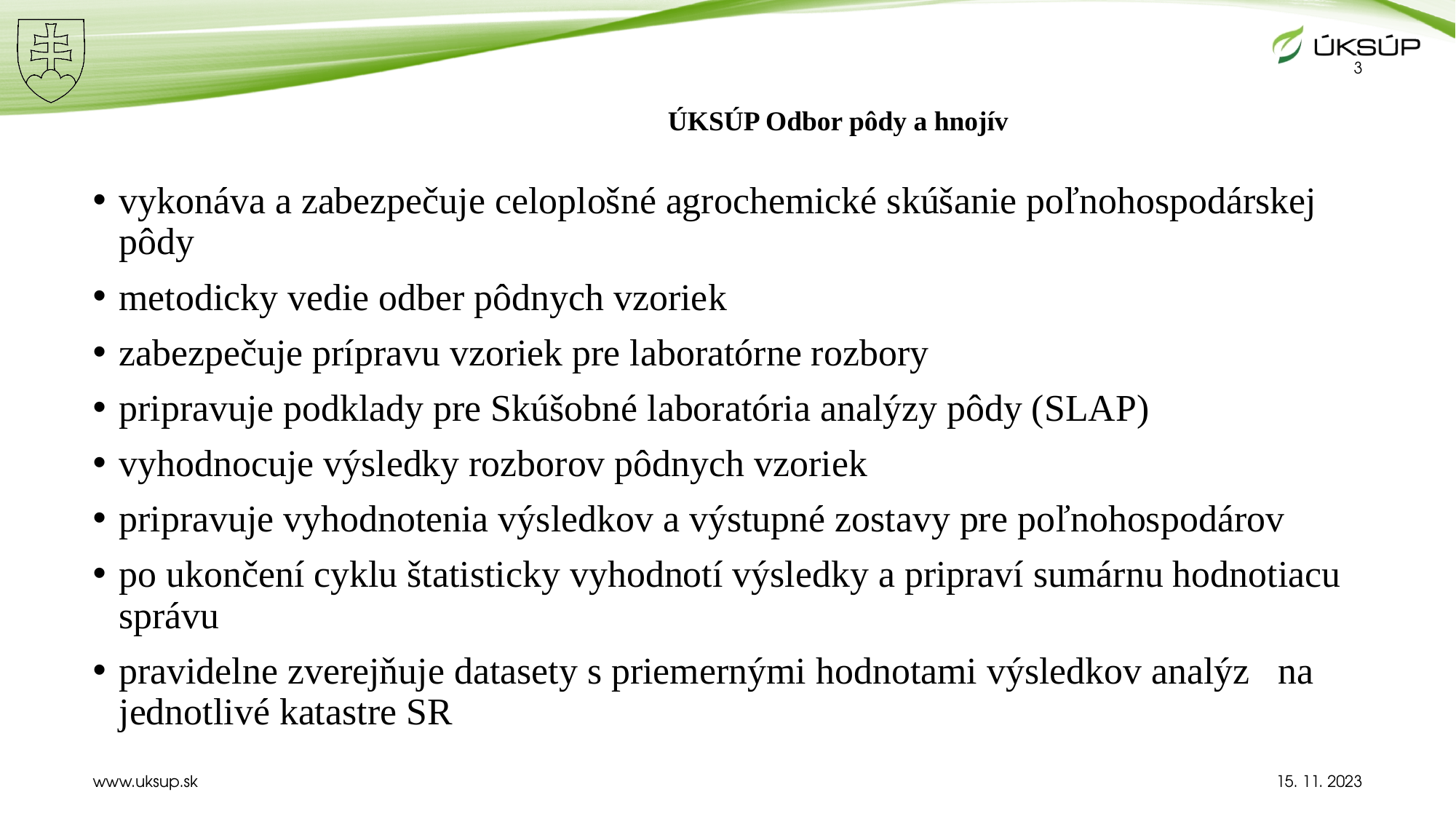

3
# ÚKSÚP Odbor pôdy a hnojív
vykonáva a zabezpečuje celoplošné agrochemické skúšanie poľnohospodárskej pôdy
metodicky vedie odber pôdnych vzoriek
zabezpečuje prípravu vzoriek pre laboratórne rozbory
pripravuje podklady pre Skúšobné laboratória analýzy pôdy (SLAP)
vyhodnocuje výsledky rozborov pôdnych vzoriek
pripravuje vyhodnotenia výsledkov a výstupné zostavy pre poľnohospodárov
po ukončení cyklu štatisticky vyhodnotí výsledky a pripraví sumárnu hodnotiacu správu
pravidelne zverejňuje datasety s priemernými hodnotami výsledkov analýz   na jednotlivé katastre SR

www.uksup.sk
15. 11. 2023